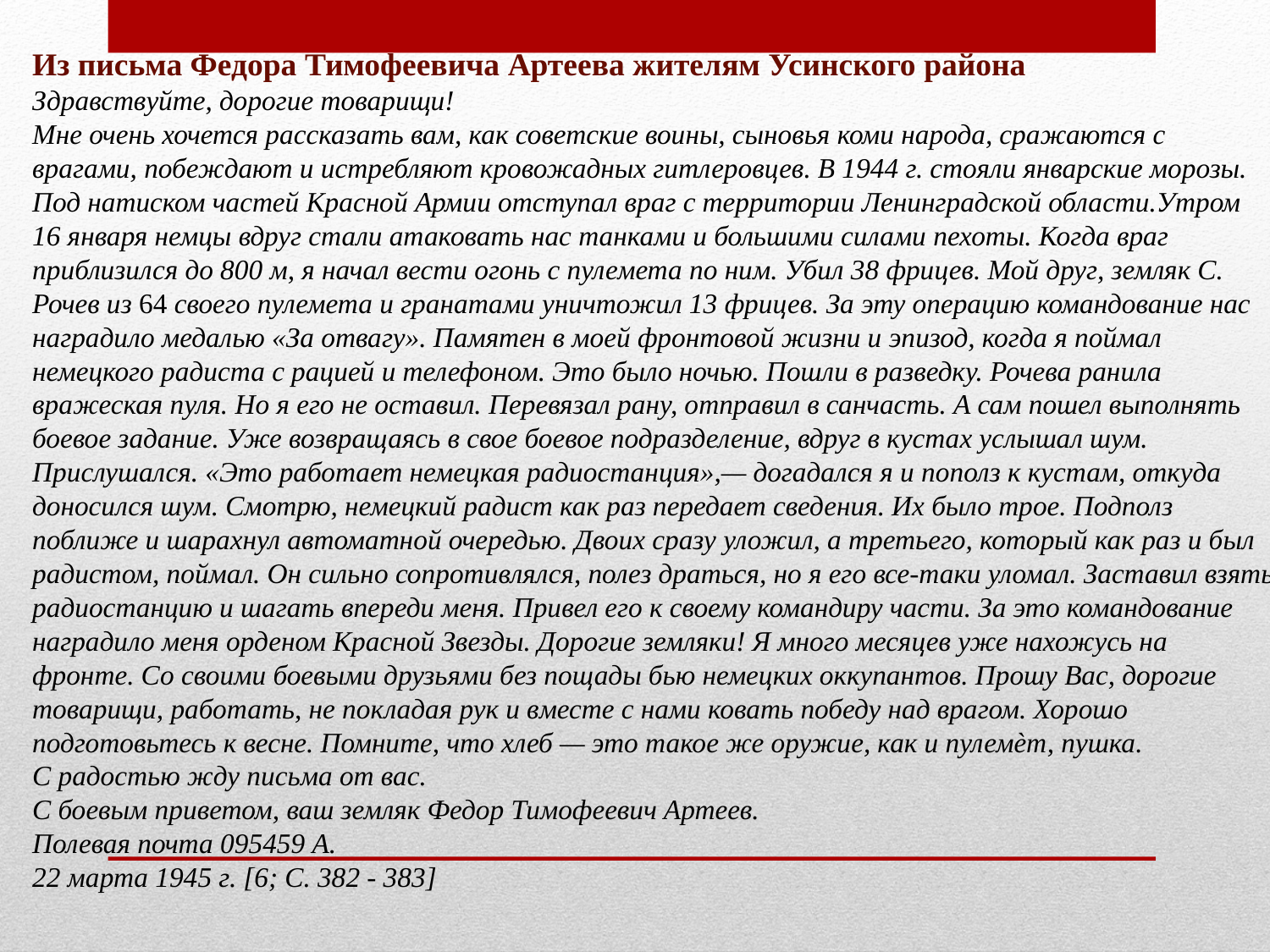

Из письма Федора Тимофеевича Артеева жителям Усинского района
Здравствуйте, дорогие товарищи!
Мне очень хочется рассказать вам, как советские воины, сыновья коми народа, сражаются с врагами, побеждают и истребляют кровожадных гитлеровцев. В 1944 г. стояли январские морозы. Под натиском частей Красной Армии отступал враг с территории Ленинградской области.Утром 16 января немцы вдруг стали атаковать нас танками и большими силами пехоты. Когда враг приблизился до 800 м, я начал вести огонь с пулемета по ним. Убил 38 фрицев. Мой друг, земляк С. Рочев из 64 своего пулемета и гранатами уничтожил 13 фрицев. За эту операцию командование нас наградило медалью «За отвагу». Памятен в моей фронтовой жизни и эпизод, когда я поймал немецкого радиста с рацией и телефоном. Это было ночью. Пошли в разведку. Рочева ранила вражеская пуля. Но я его не оставил. Перевязал рану, отправил в санчасть. А сам пошел выполнять боевое задание. Уже возвращаясь в свое боевое подразделение, вдруг в кустах услышал шум. Прислушался. «Это работает немецкая радиостанция»,— догадался я и пополз к кустам, откуда доносился шум. Смотрю, немецкий радист как раз передает сведения. Их было трое. Подполз поближе и шарахнул автоматной очередью. Двоих сразу уложил, а третьего, который как раз и был радистом, поймал. Он сильно сопротивлялся, полез драться, но я его все-таки уломал. Заставил взять радиостанцию и шагать впереди меня. Привел его к своему командиру части. За это командование наградило меня орденом Красной Звезды. Дорогие земляки! Я много месяцев уже нахожусь на фронте. Со своими боевыми друзьями без пощады бью немецких оккупантов. Прошу Вас, дорогие товарищи, работать, не покладая рук и вместе с нами ковать победу над врагом. Хорошо подготовьтесь к весне. Помните, что хлеб — это такое же оружие, как и пулемѐт, пушка.
С радостью жду письма от вас.
С боевым приветом, ваш земляк Федор Тимофеевич Артеев.
Полевая почта 095459 А.
22 марта 1945 г. [6; С. 382 - 383]